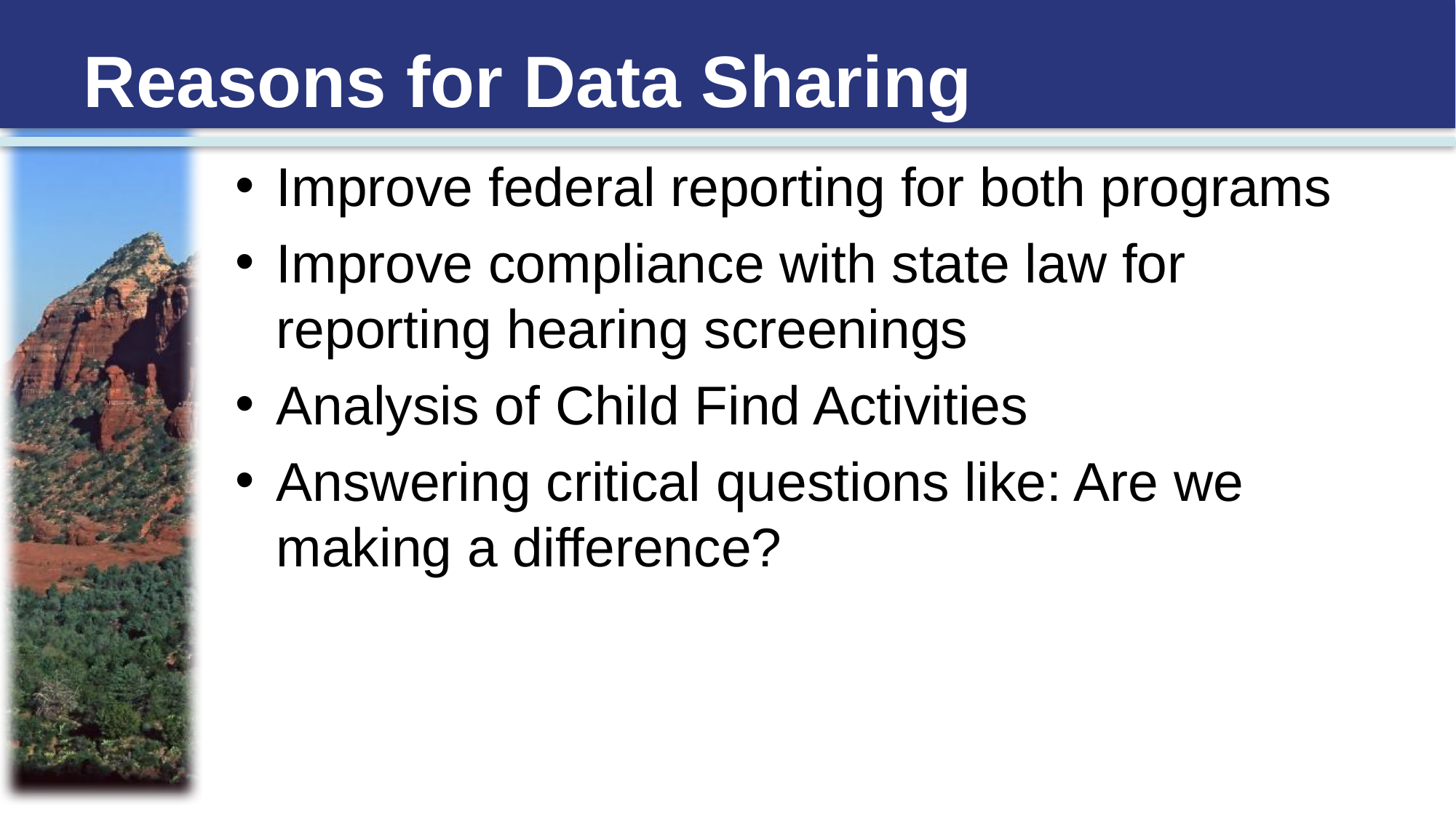

# Reasons for Data Sharing
Improve federal reporting for both programs
Improve compliance with state law for reporting hearing screenings
Analysis of Child Find Activities
Answering critical questions like: Are we making a difference?